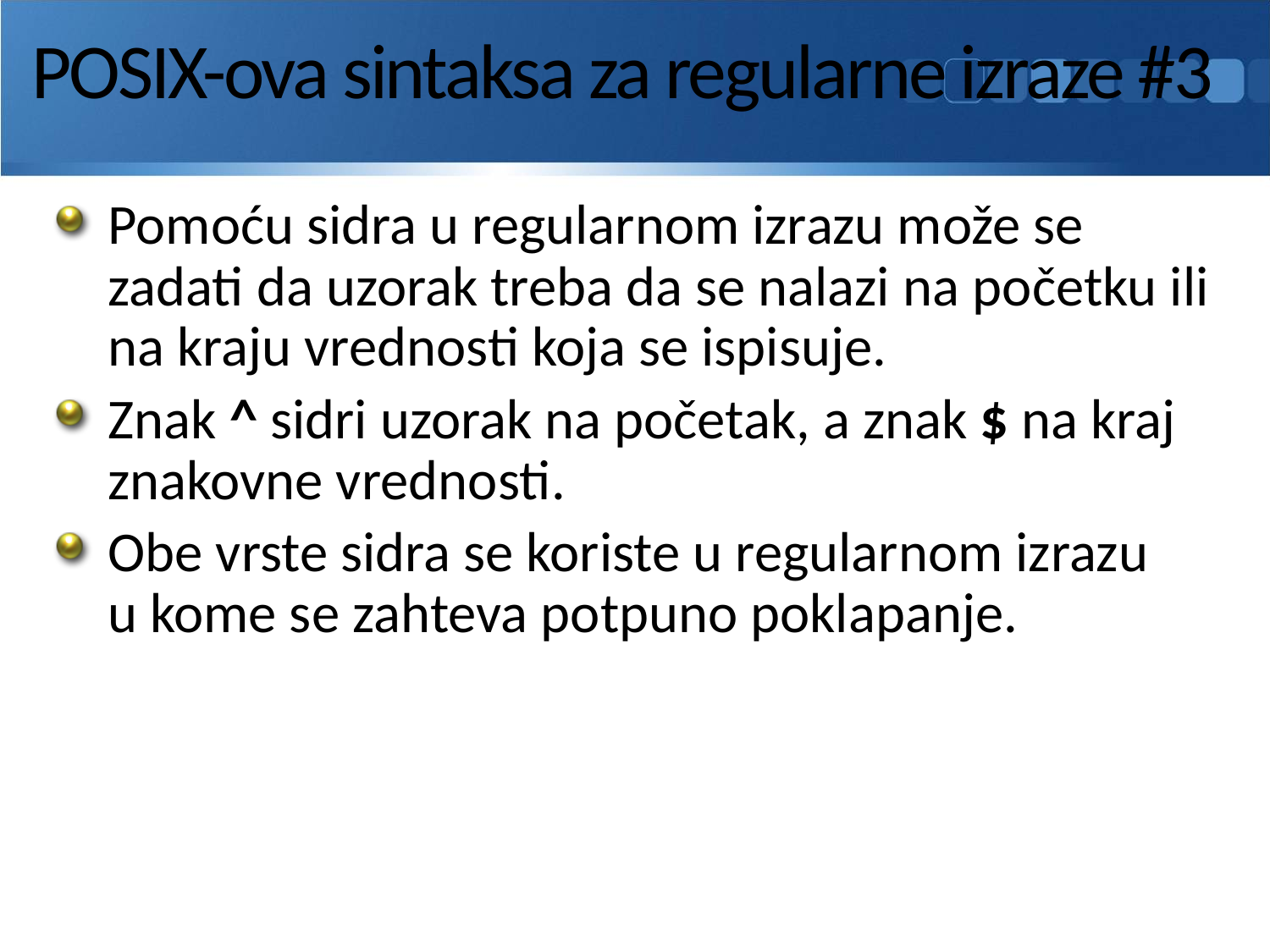

# POSIX-ova sintaksa za regularne izraze #3
Pomoću sidra u regularnom izrazu može se zadati da uzorak treba da se nalazi na početku ili na kraju vrednosti koja se ispisuje.
Znak ^ sidri uzorak na početak, a znak $ na kraj znakovne vrednosti.
Obe vrste sidra se koriste u regularnom izrazu
u kome se zahteva potpuno poklapanje.